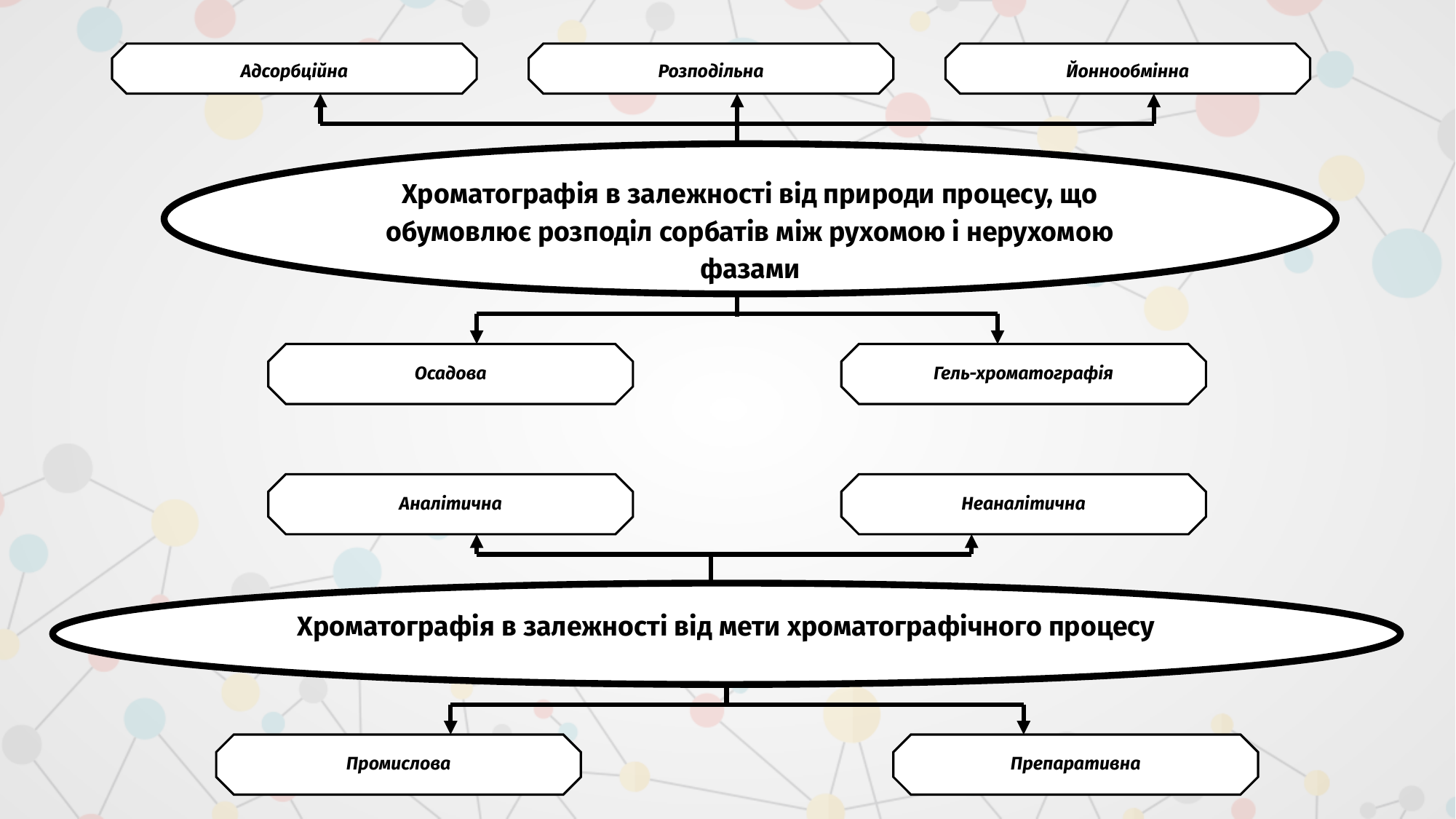

Адсорбційна

Розподільна

Йоннообмінна

Хроматографія в залежності від природи процесу, що обумовлює розподіл сорбатів між рухомою і нерухомою фазами
Хроматографія в залежності від мети хроматографічного процесу
Осадова

Гель-хроматографія

Аналітична

Неаналітична

Промислова

Препаративна